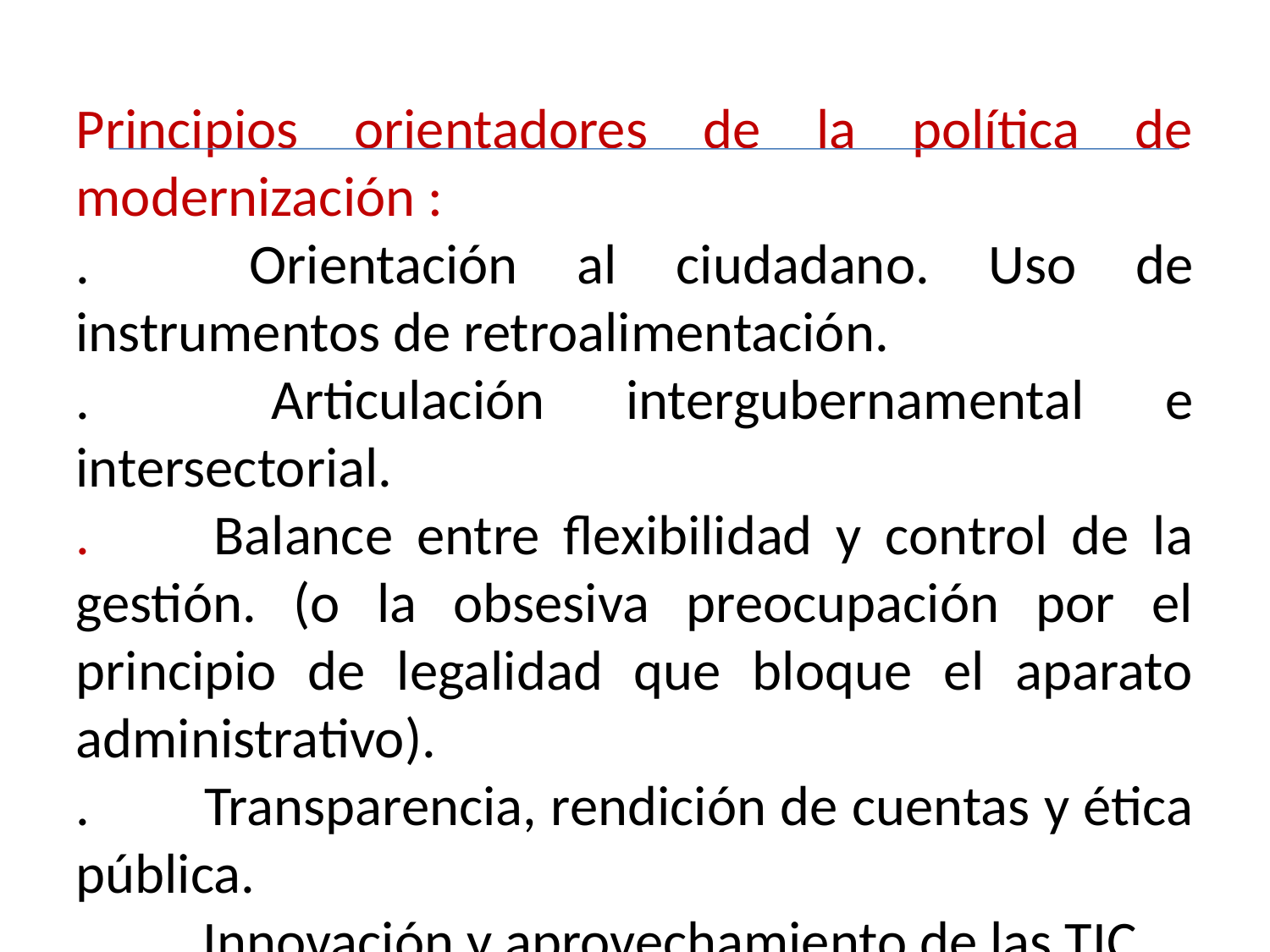

Principios orientadores de la política de modernización :
. 	Orientación al ciudadano. Uso de instrumentos de retroalimentación.
. 	Articulación intergubernamental e intersectorial.
. 	Balance entre flexibilidad y control de la gestión. (o la obsesiva preocupación por el principio de legalidad que bloque el aparato administrativo).
. 	Transparencia, rendición de cuentas y ética pública.
. 	Innovación y aprovechamiento de las TIC.
.	Sostenibilidad.